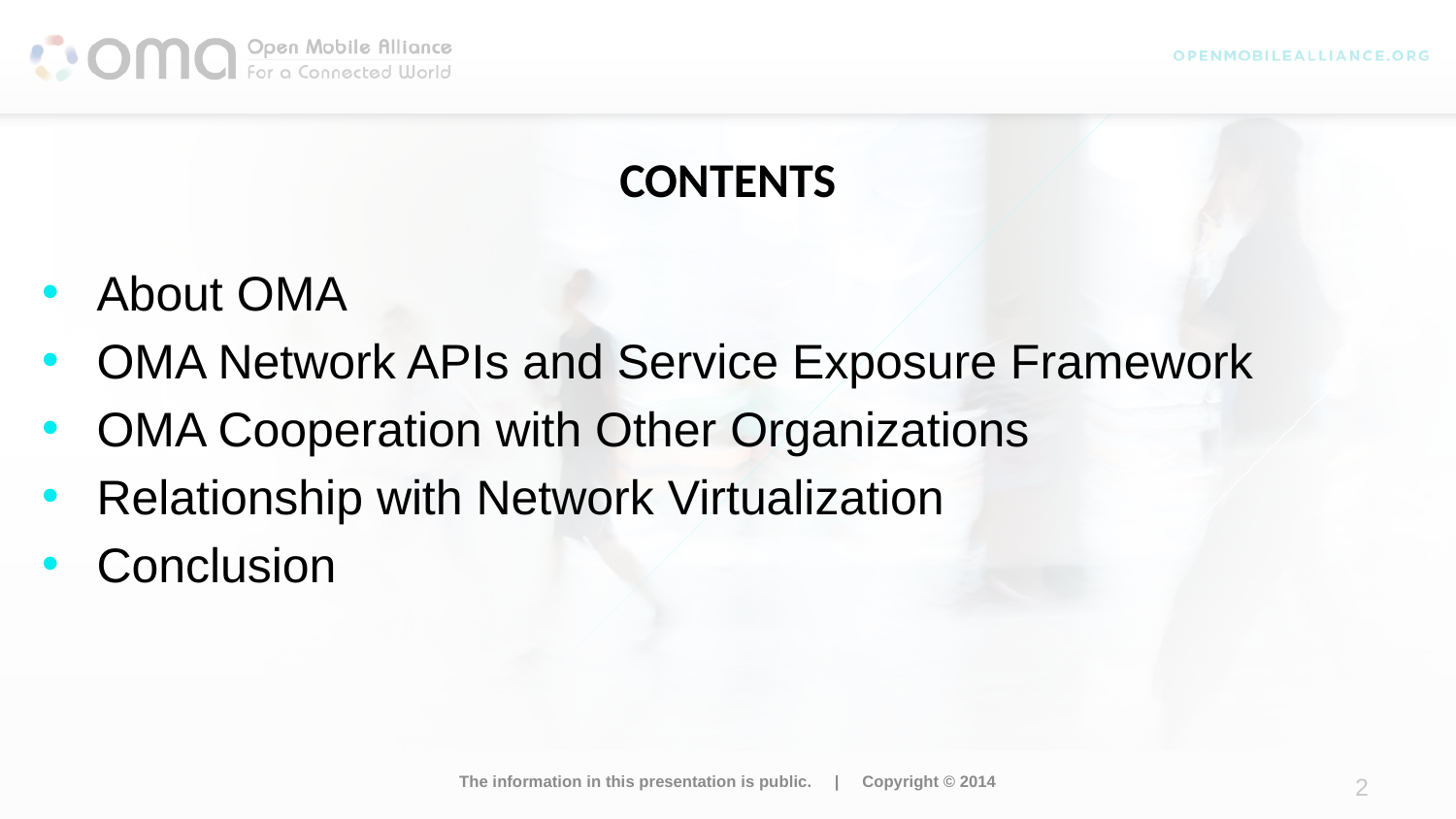

# Contents
About OMA
OMA Network APIs and Service Exposure Framework
OMA Cooperation with Other Organizations
Relationship with Network Virtualization
Conclusion
The information in this presentation is public.     |     Copyright © 2014
2